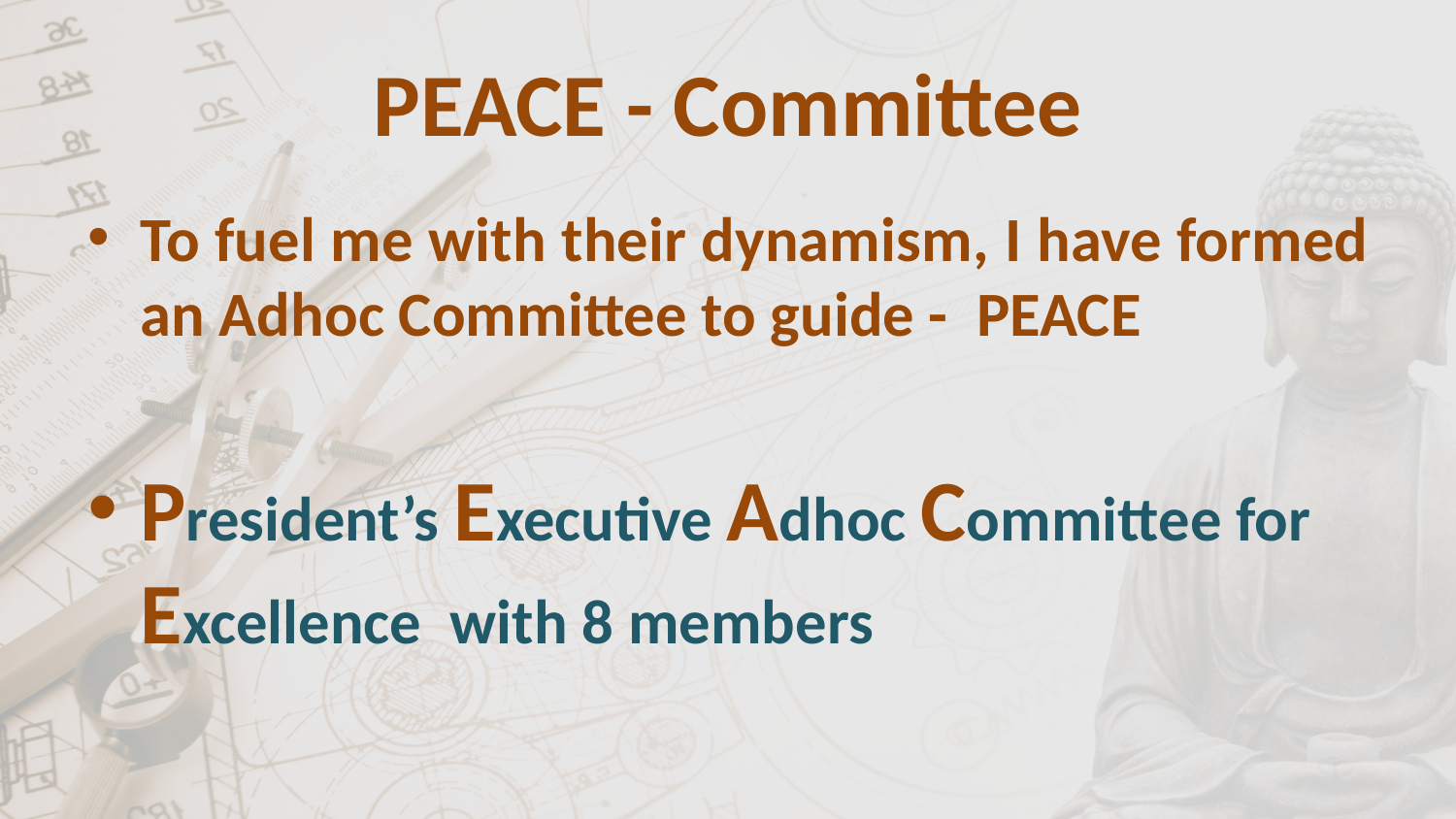

# PEACE - Committee
To fuel me with their dynamism, I have formed an Adhoc Committee to guide -  PEACE

President’s Executive Adhoc Committee for Excellence  with 8 members